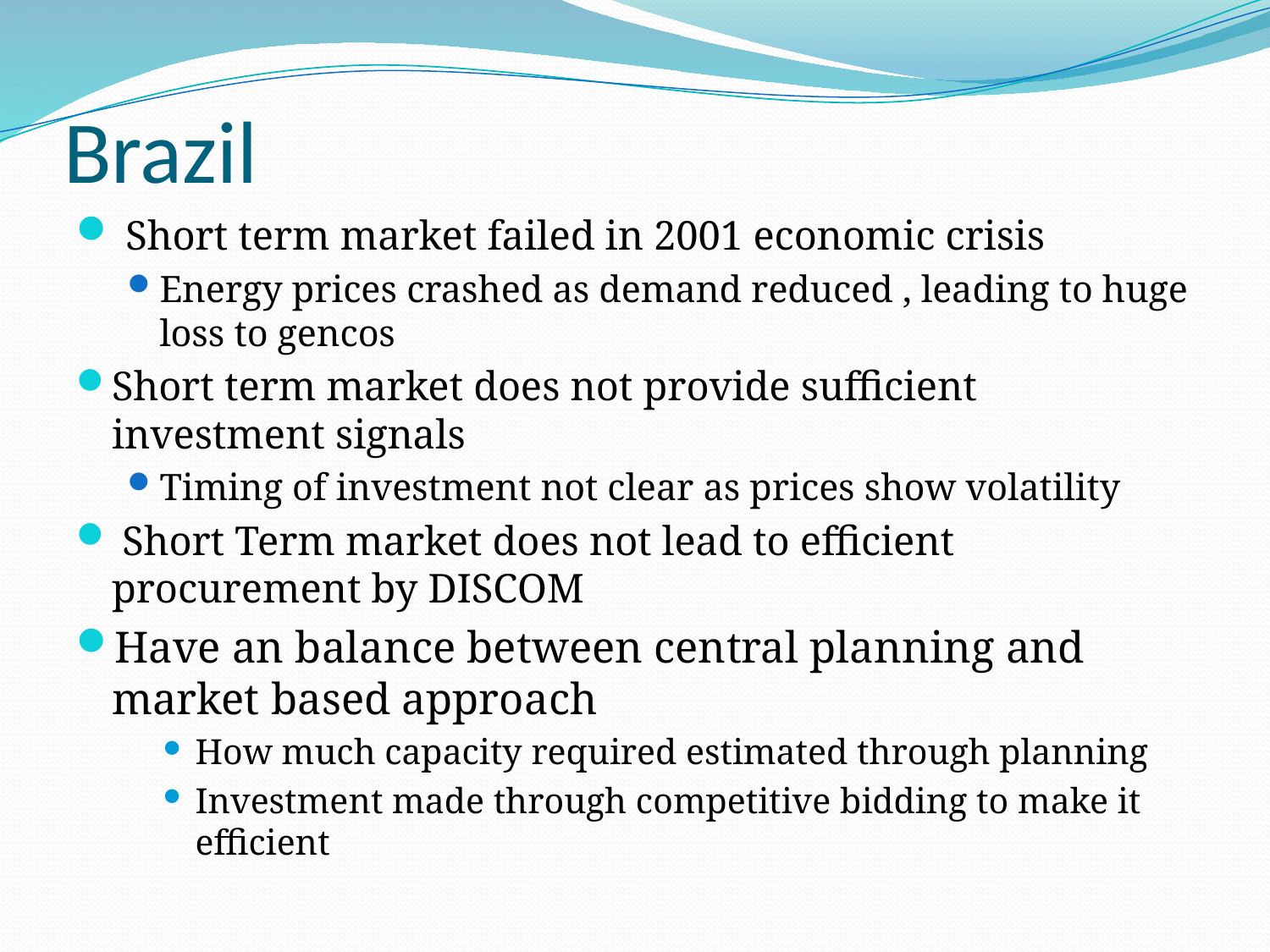

# Brazil
 Short term market failed in 2001 economic crisis
Energy prices crashed as demand reduced , leading to huge loss to gencos
Short term market does not provide sufficient investment signals
Timing of investment not clear as prices show volatility
 Short Term market does not lead to efficient procurement by DISCOM
Have an balance between central planning and market based approach
How much capacity required estimated through planning
Investment made through competitive bidding to make it efficient